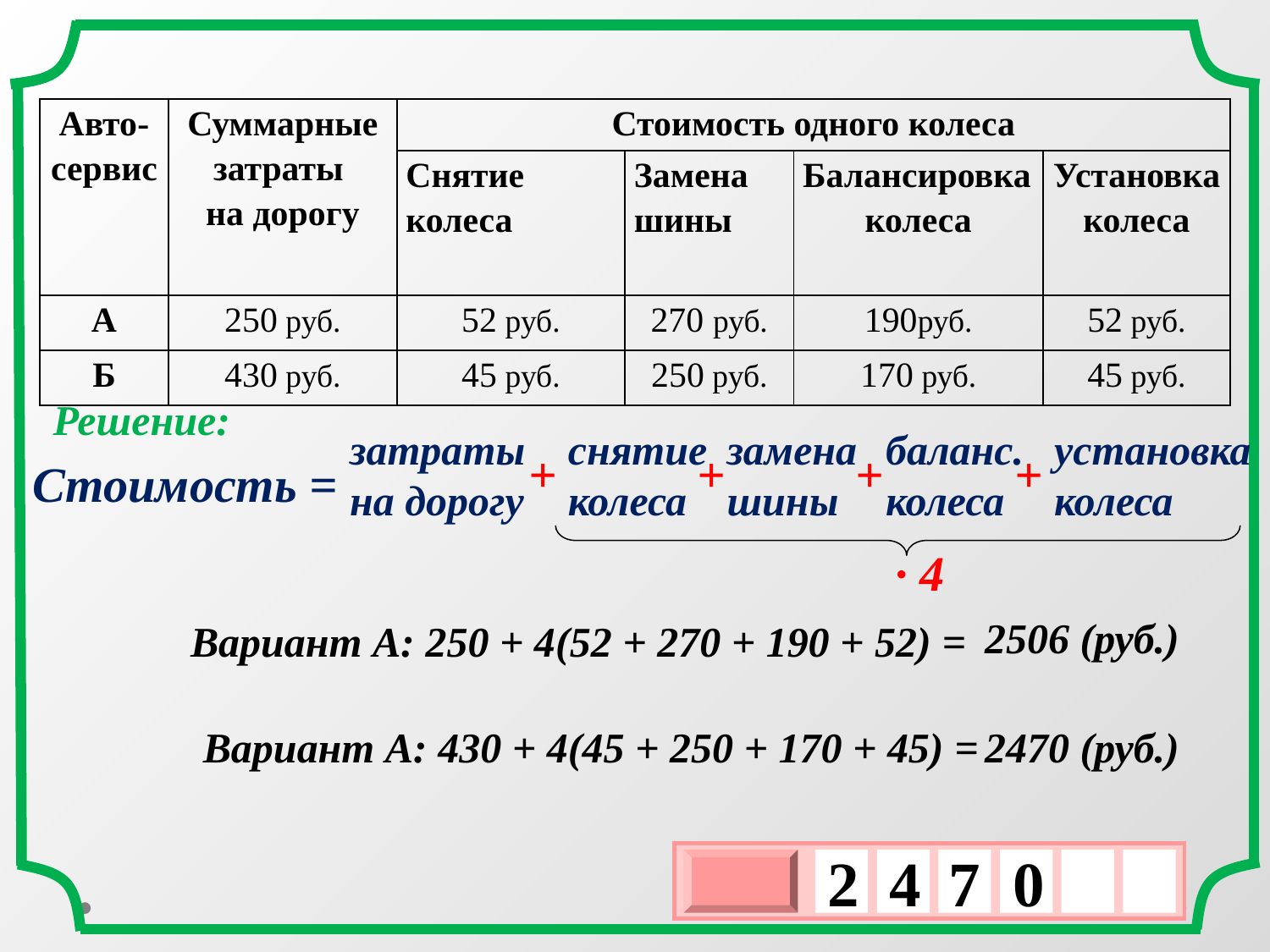

| Авто- сервис | Суммарные затраты на дорогу | Стоимость одного колеса |  |  |  |
| --- | --- | --- | --- | --- | --- |
|  |  | Снятие колеса | Замена шины | Балансировка колеса | Установка колеса |
| А | 250 руб. | 52 руб. | 270 руб. | 190руб. | 52 руб. |
| Б | 430 руб. | 45 руб. | 250 руб. | 170 руб. | 45 руб. |

Решение:
затраты
на дорогу
снятие
колеса
замена
шины
баланс.
колеса
установка
колеса
+
+
+
+
Стоимость =
∙ 4
2506 (руб.)
Вариант А: 250 + 4(52 + 270 + 190 + 52) =
2470 (руб.)
Вариант А: 430 + 4(45 + 250 + 170 + 45) =

2
4
7
0

х
3
х
1
0